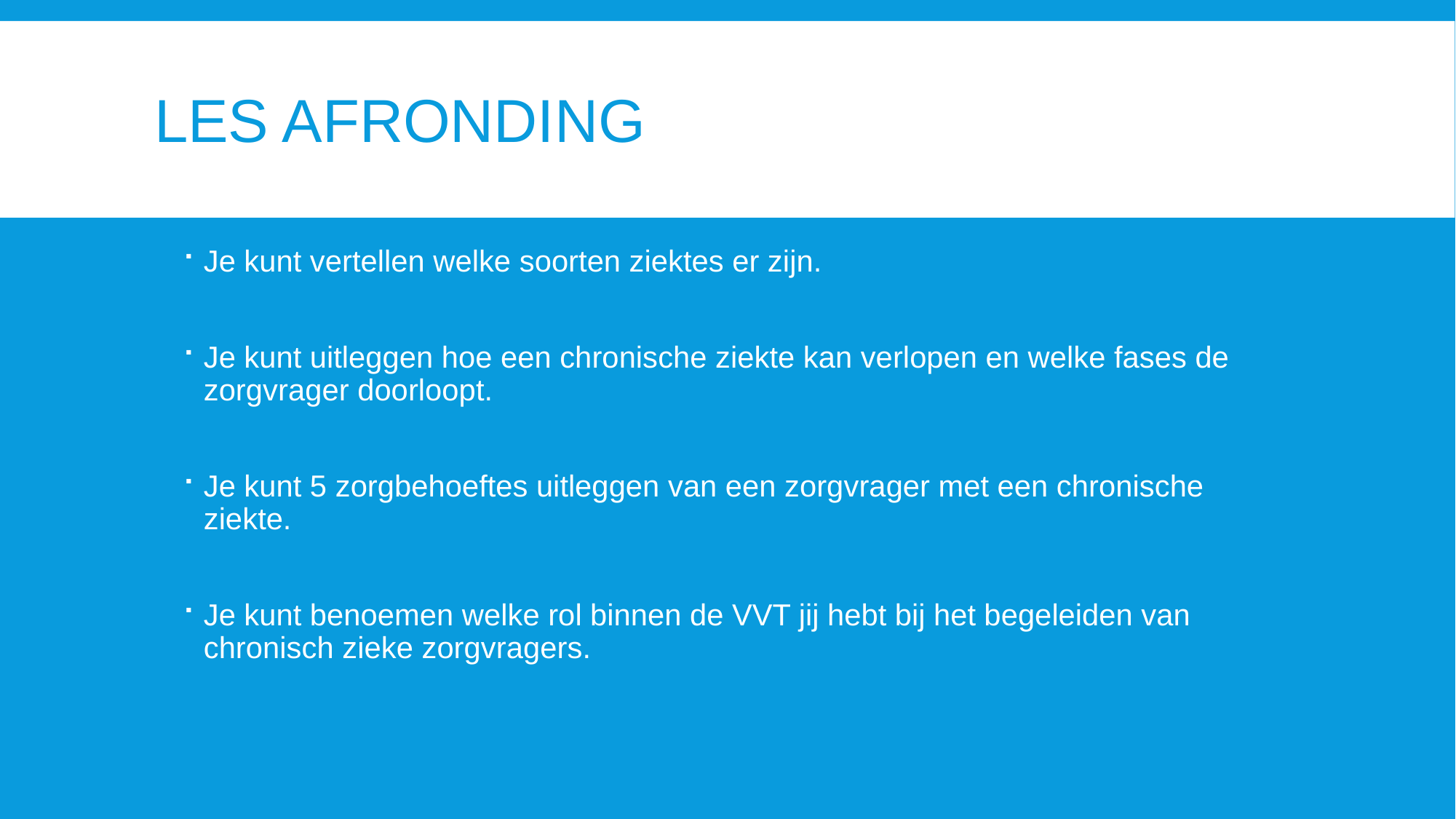

# Les afronding
Je kunt vertellen welke soorten ziektes er zijn.

Je kunt uitleggen hoe een chronische ziekte kan verlopen en welke fases de zorgvrager doorloopt.

Je kunt 5 zorgbehoeftes uitleggen van een zorgvrager met een chronische ziekte.

Je kunt benoemen welke rol binnen de VVT jij hebt bij het begeleiden van chronisch zieke zorgvragers.